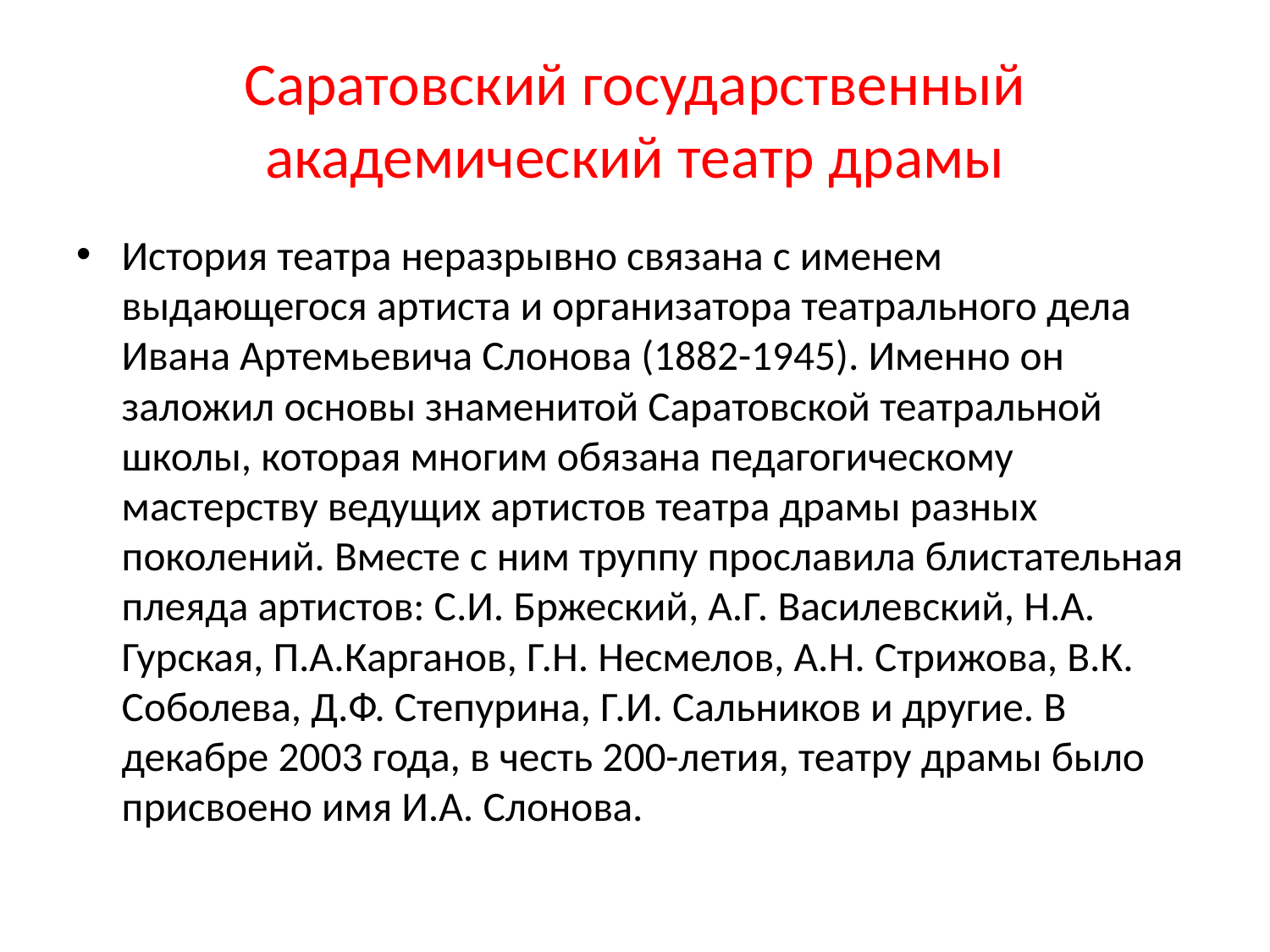

# Саратовский государственный академический театр драмы
История театра неразрывно связана с именем выдающегося артиста и организатора театрального дела Ивана Артемьевича Слонова (1882-1945). Именно он заложил основы знаменитой Саратовской театральной школы, которая многим обязана педагогическому мастерству ведущих артистов театра драмы разных поколений. Вместе с ним труппу прославила блистательная плеяда артистов: С.И. Бржеский, А.Г. Василевский, Н.А. Гурская, П.А.Карганов, Г.Н. Несмелов, А.Н. Стрижова, В.К. Соболева, Д.Ф. Степурина, Г.И. Сальников и другие. В декабре 2003 года, в честь 200-летия, театру драмы было присвоено имя И.А. Слонова.